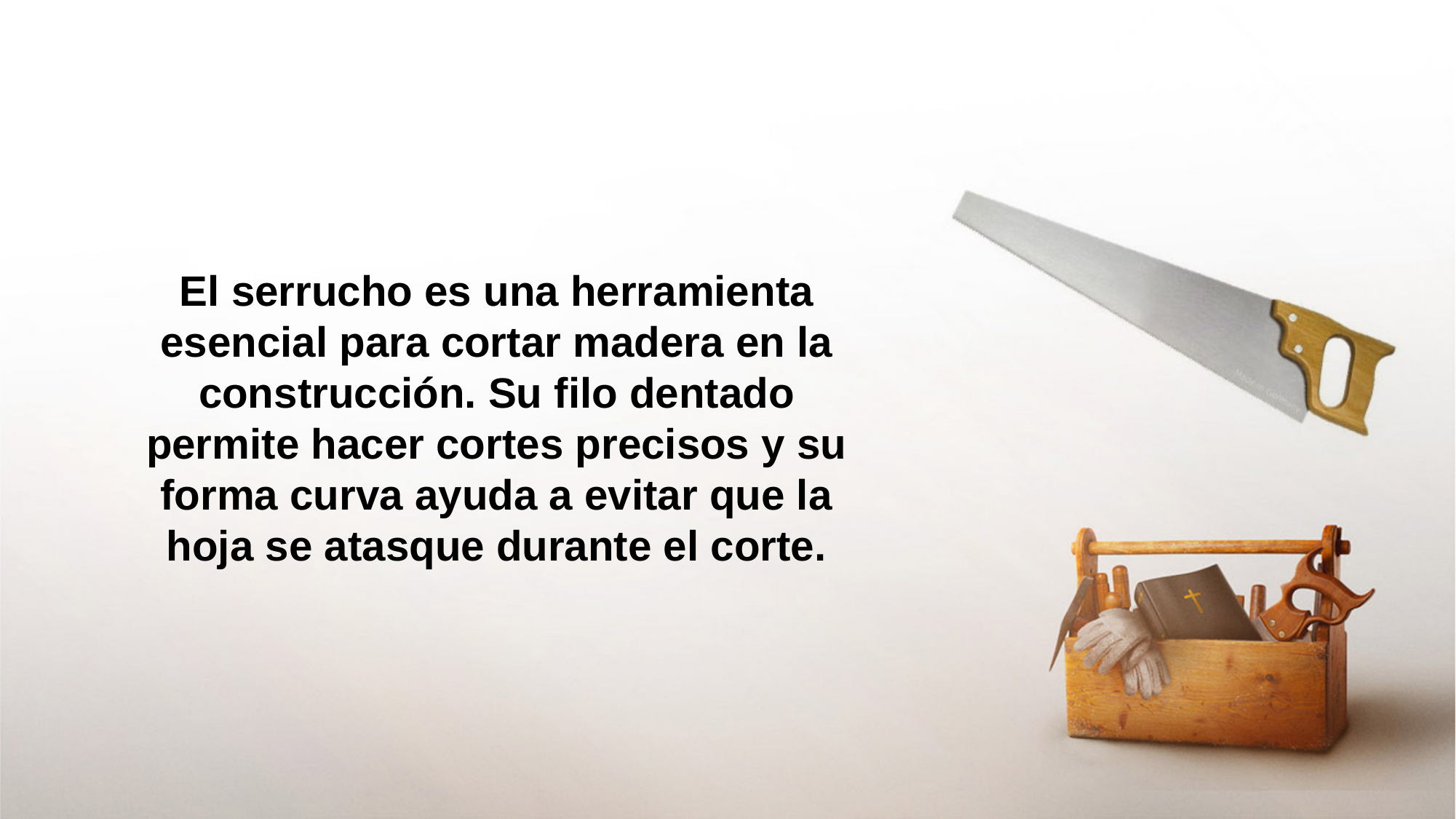

El serrucho es una herramienta esencial para cortar madera en la construcción. Su filo dentado permite hacer cortes precisos y su forma curva ayuda a evitar que la hoja se atasque durante el corte.